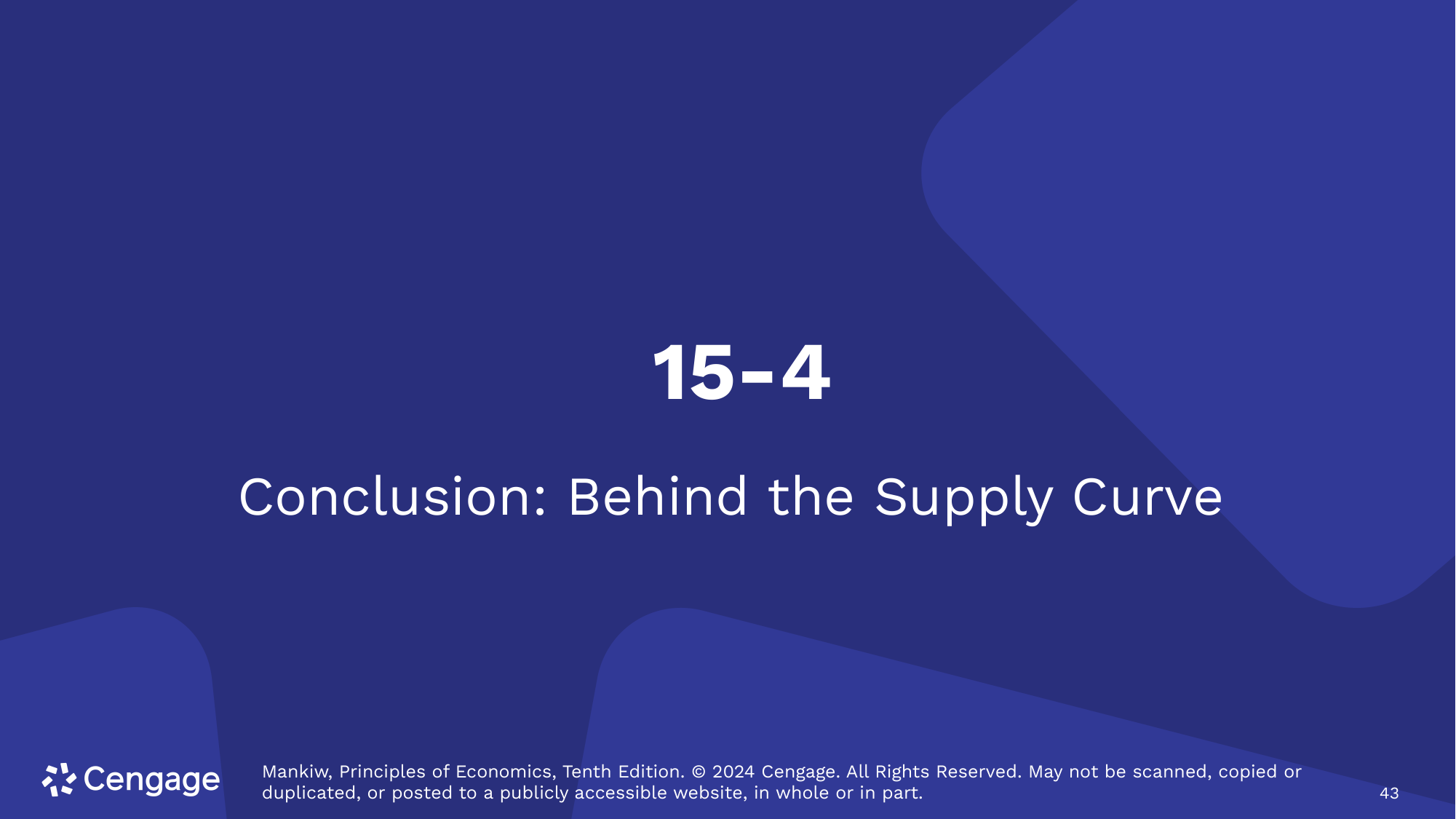

# 15-4
Conclusion: Behind the Supply Curve